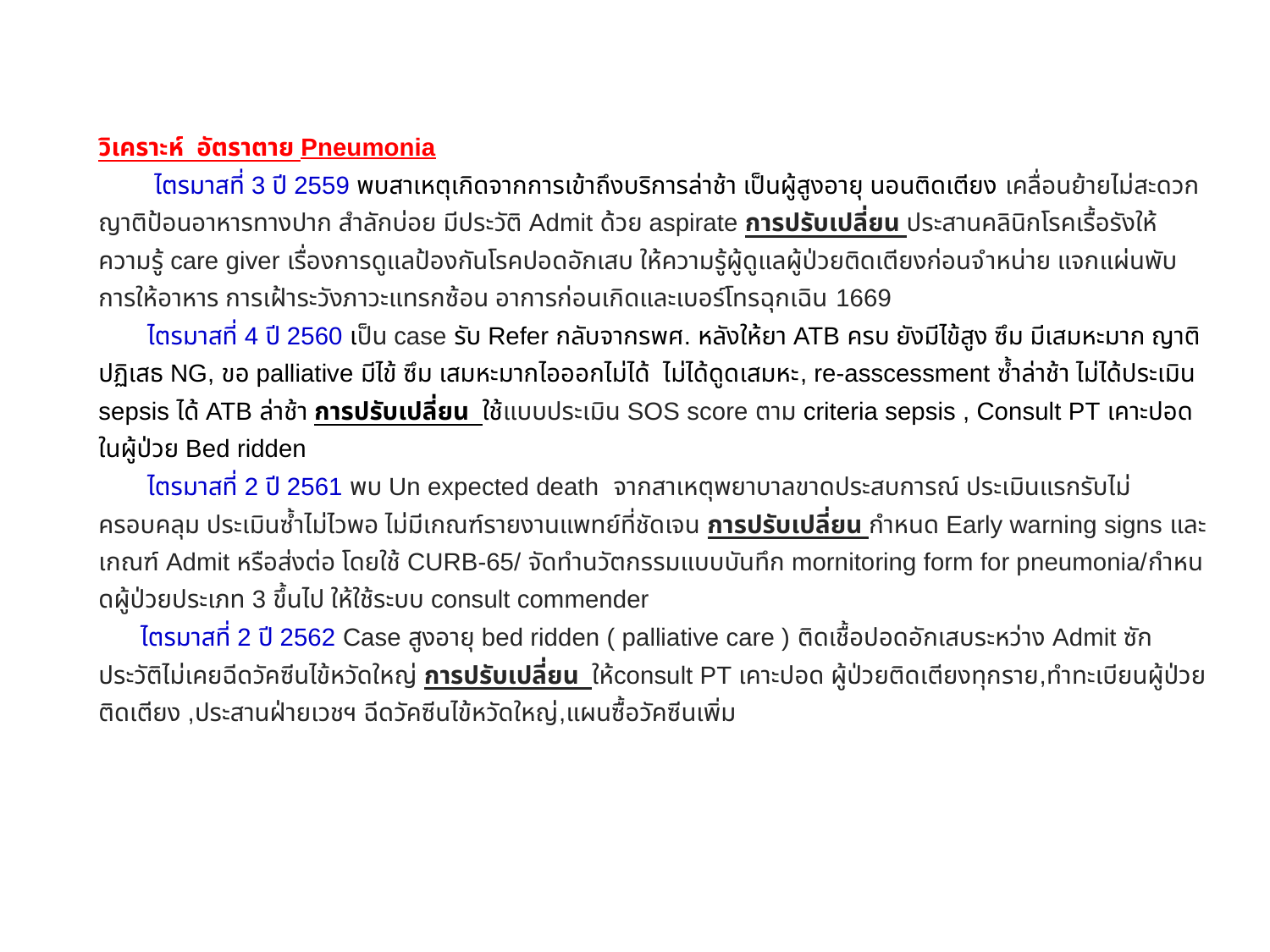

# วิเคราะห์  อัตราตาย Pneumonia ไตรมาสที่ 3 ปี 2559 พบสาเหตุเกิดจากการเข้าถึงบริการล่าช้า เป็นผู้สูงอายุ นอนติดเตียง เคลื่อนย้ายไม่สะดวก ญาติป้อนอาหารทางปาก สำลักบ่อย มีประวัติ Admit ด้วย aspirate การปรับเปลี่ยน ประสานคลินิกโรคเรื้อรังให้ความรู้ care giver เรื่องการดูแลป้องกันโรคปอดอักเสบ ให้ความรู้ผู้ดูแลผู้ป่วยติดเตียงก่อนจำหน่าย แจกแผ่นพับการให้อาหาร การเฝ้าระวังภาวะแทรกซ้อน อาการก่อนเกิดและเบอร์โทรฉุกเฉิน 1669 ไตรมาสที่ 4 ปี 2560 เป็น case รับ Refer กลับจากรพศ. หลังให้ยา ATB ครบ ยังมีไข้สูง ซึม มีเสมหะมาก ญาติปฏิเสธ NG, ขอ palliative มีไข้ ซึม เสมหะมากไอออกไม่ได้  ไม่ได้ดูดเสมหะ, re-asscessment ซ้ำล่าช้า ไม่ได้ประเมิน sepsis ได้ ATB ล่าช้า การปรับเปลี่ยน  ใช้แบบประเมิน SOS score ตาม criteria sepsis , Consult PT เคาะปอดในผู้ป่วย Bed ridden ไตรมาสที่ 2 ปี 2561 พบ Un expected death  จากสาเหตุพยาบาลขาดประสบการณ์ ประเมินแรกรับไม่ครอบคลุม ประเมินซ้ำไม่ไวพอ ไม่มีเกณฑ์รายงานแพทย์ที่ชัดเจน การปรับเปลี่ยน กำหนด Early warning signs และเกณฑ์ Admit หรือส่งต่อ โดยใช้ CURB-65/ จัดทำนวัตกรรมแบบบันทึก mornitoring form for pneumonia/กำหนดผู้ป่วยประเภท 3 ขึ้นไป ให้ใช้ระบบ consult commender ไตรมาสที่ 2 ปี 2562 Case สูงอายุ bed ridden ( palliative care ) ติดเชื้อปอดอักเสบระหว่าง Admit ซักประวัติไม่เคยฉีดวัคซีนไข้หวัดใหญ่ การปรับเปลี่ยน  ให้consult PT เคาะปอด ผู้ป่วยติดเตียงทุกราย,ทำทะเบียนผู้ป่วยติดเตียง ,ประสานฝ่ายเวชฯ ฉีดวัคซีนไข้หวัดใหญ่,แผนซื้อวัคซีนเพิ่ม